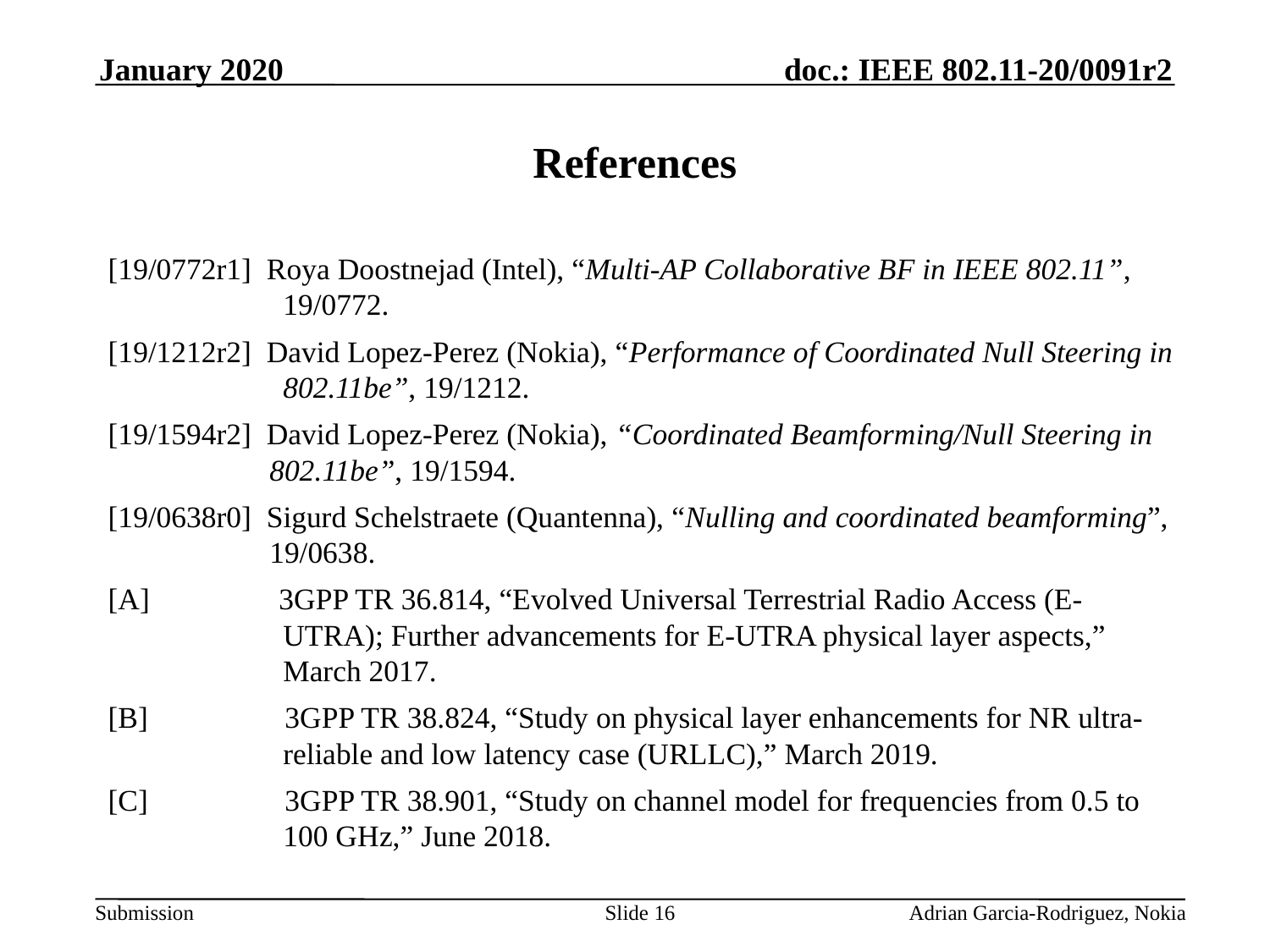

January 2020
# References
[19/0772r1]  Roya Doostnejad (Intel), “Multi-AP Collaborative BF in IEEE 802.11”, 19/0772.
[19/1212r2]  David Lopez-Perez (Nokia), “Performance of Coordinated Null Steering in 802.11be”, 19/1212.
[19/1594r2]  David Lopez-Perez (Nokia), “Coordinated Beamforming/Null Steering in 802.11be”, 19/1594.
[19/0638r0]  Sigurd Schelstraete (Quantenna), “Nulling and coordinated beamforming”, 19/0638.
[A]                 3GPP TR 36.814, “Evolved Universal Terrestrial Radio Access (E-UTRA); Further advancements for E-UTRA physical layer aspects,” March 2017.
[B]                  3GPP TR 38.824, “Study on physical layer enhancements for NR ultra-reliable and low latency case (URLLC),” March 2019.
[C]                  3GPP TR 38.901, “Study on channel model for frequencies from 0.5 to  100 GHz,” June 2018.

Slide 16
Adrian Garcia-Rodriguez, Nokia